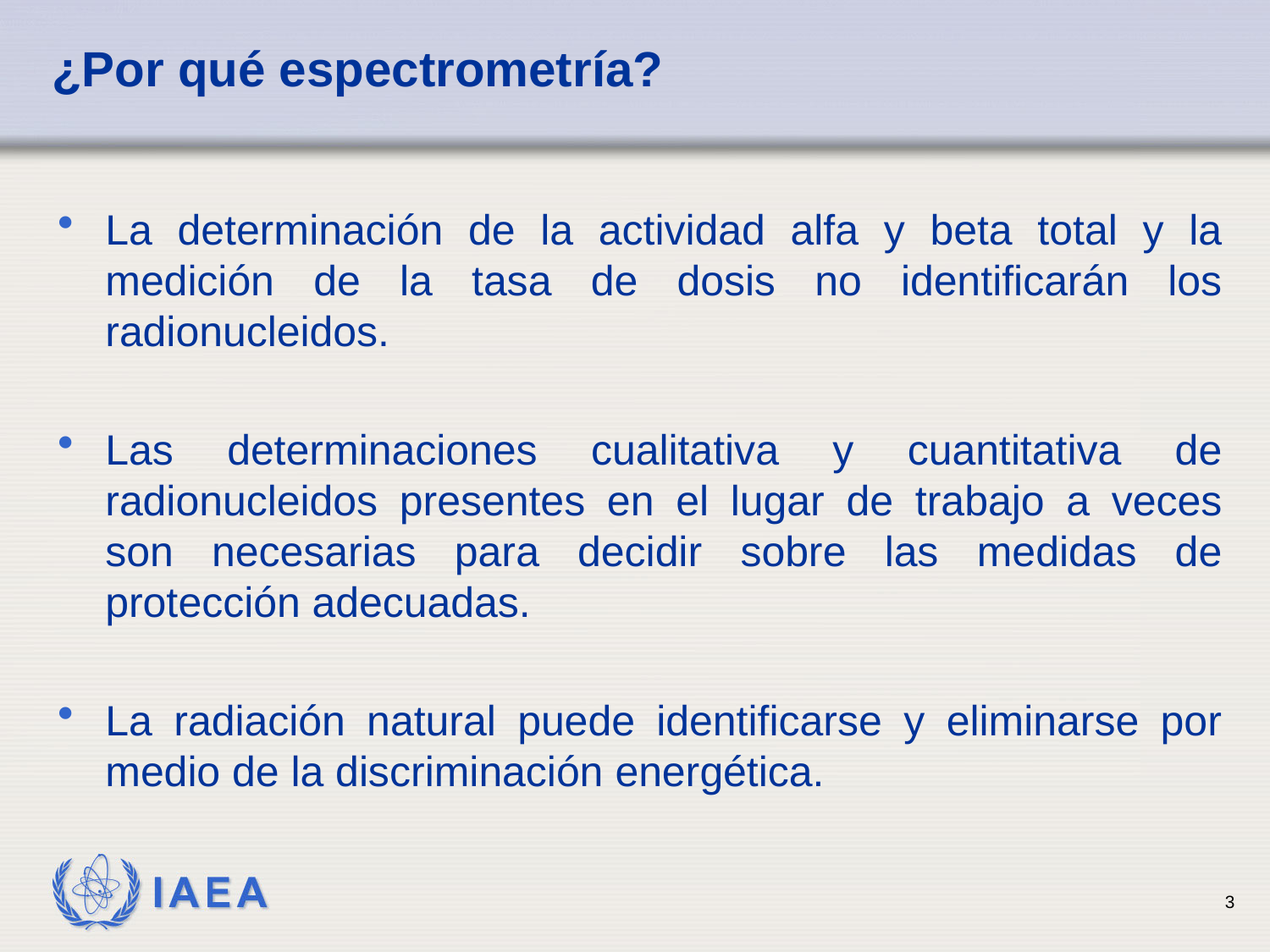

# ¿Por qué espectrometría?
La determinación de la actividad alfa y beta total y la medición de la tasa de dosis no identificarán los radionucleidos.

Las determinaciones cualitativa y cuantitativa de radionucleidos presentes en el lugar de trabajo a veces son necesarias para decidir sobre las medidas de protección adecuadas.

La radiación natural puede identificarse y eliminarse por medio de la discriminación energética.

3